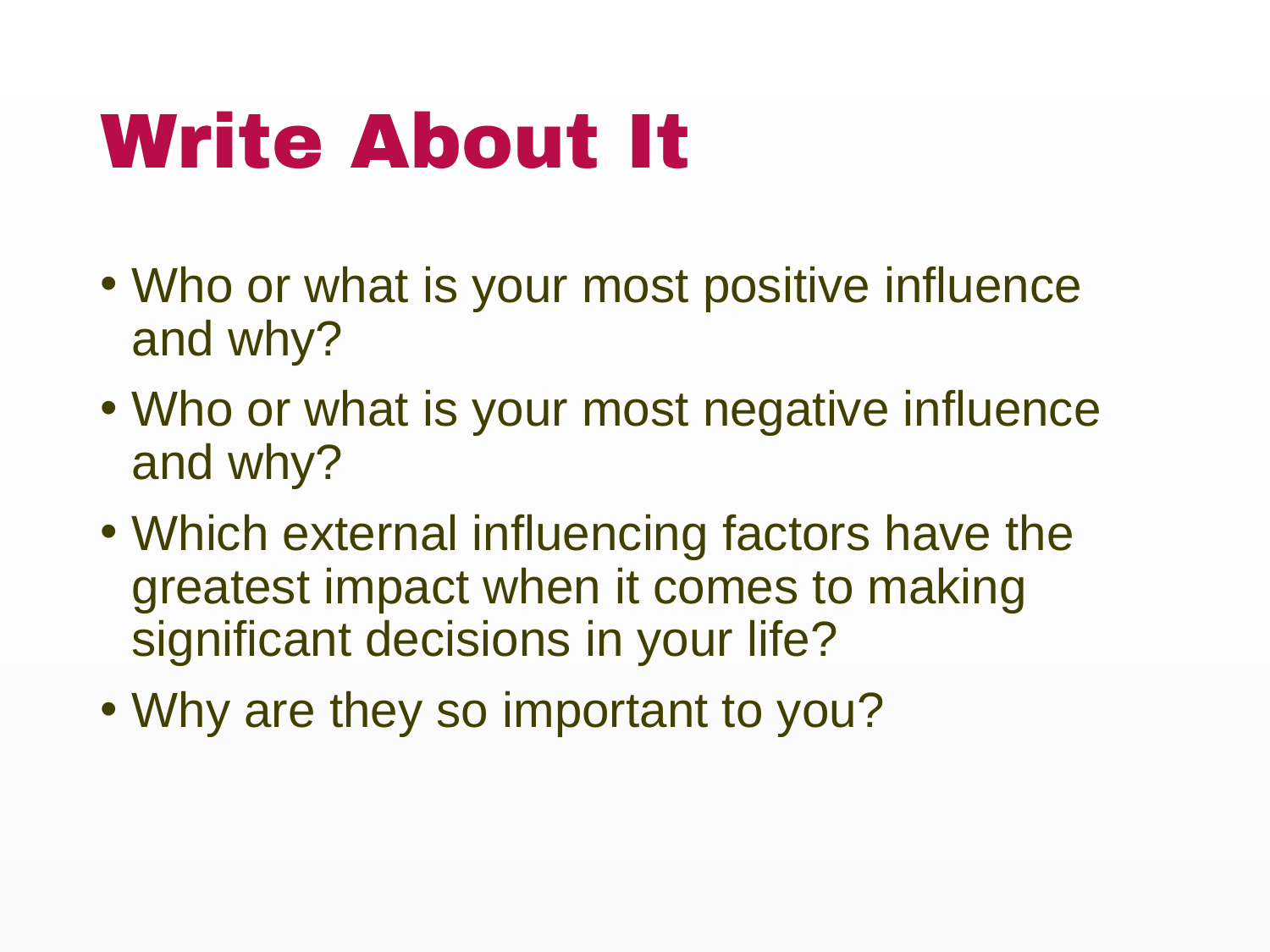

# Write About It
Who or what is your most positive influence and why?
Who or what is your most negative influence and why?
Which external influencing factors have the greatest impact when it comes to making significant decisions in your life?
Why are they so important to you?